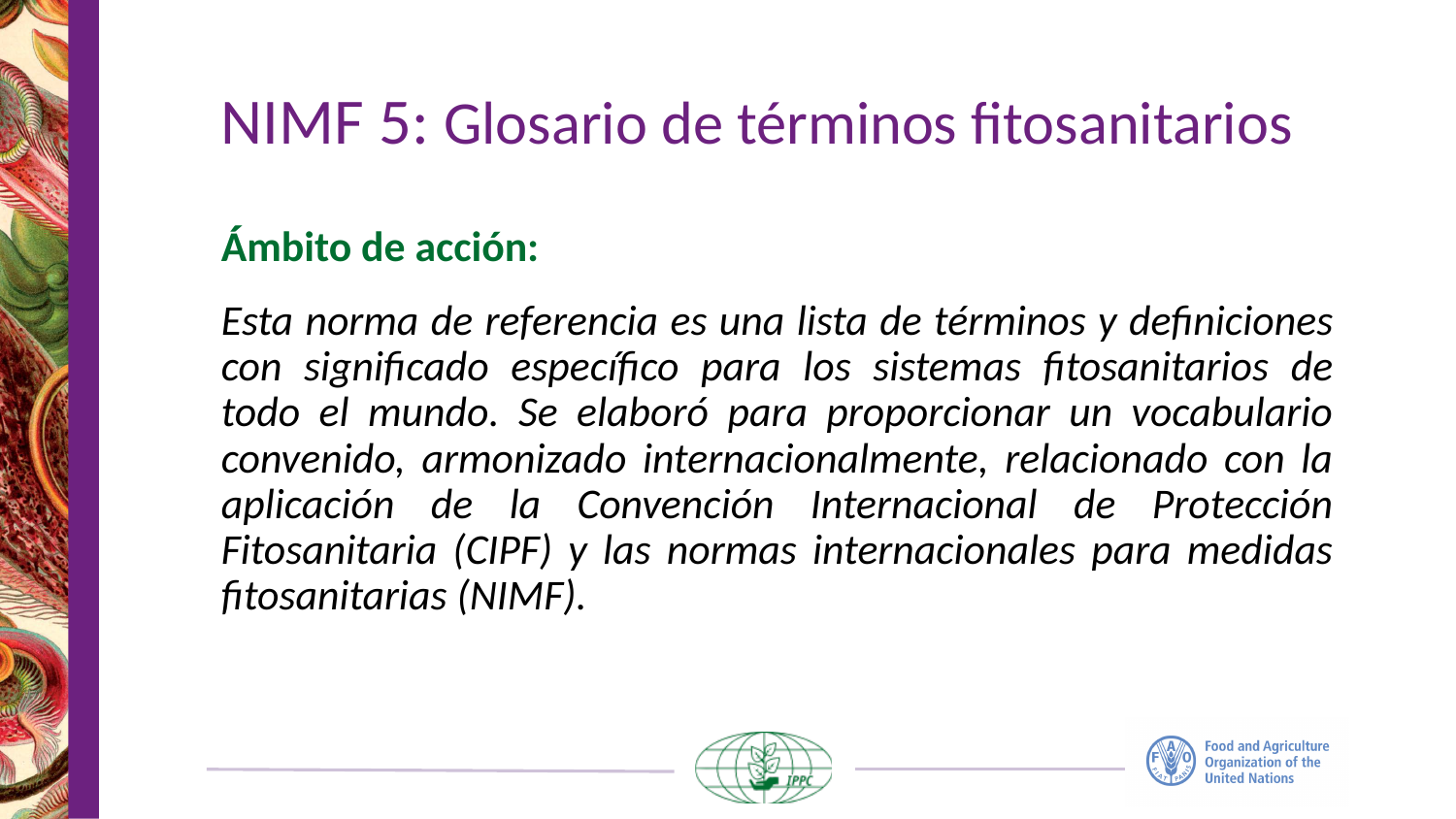

# NIMF 5: Glosario de términos fitosanitarios
Ámbito de acción:
Esta norma de referencia es una lista de términos y definiciones con significado específico para los sistemas fitosanitarios de todo el mundo. Se elaboró para proporcionar un vocabulario convenido, armonizado internacionalmente, relacionado con la aplicación de la Convención Internacional de Protección Fitosanitaria (CIPF) y las normas internacionales para medidas fitosanitarias (NIMF).